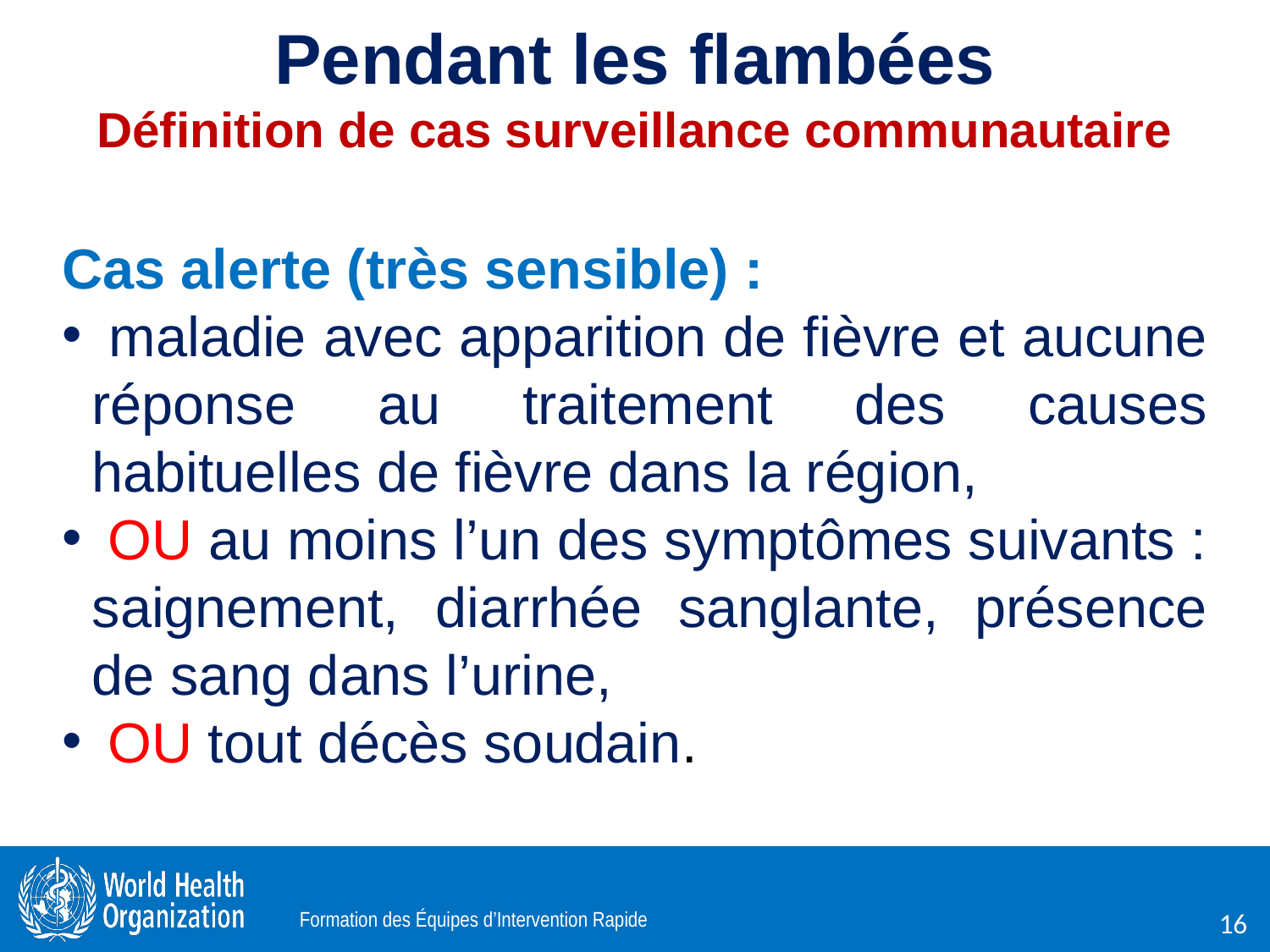

Pendant les flambées
Définition de cas surveillance communautaire
Cas alerte (très sensible) :
 maladie avec apparition de fièvre et aucune réponse au traitement des causes habituelles de fièvre dans la région,
 OU au moins l’un des symptômes suivants : saignement, diarrhée sanglante, présence de sang dans l’urine,
 OU tout décès soudain.